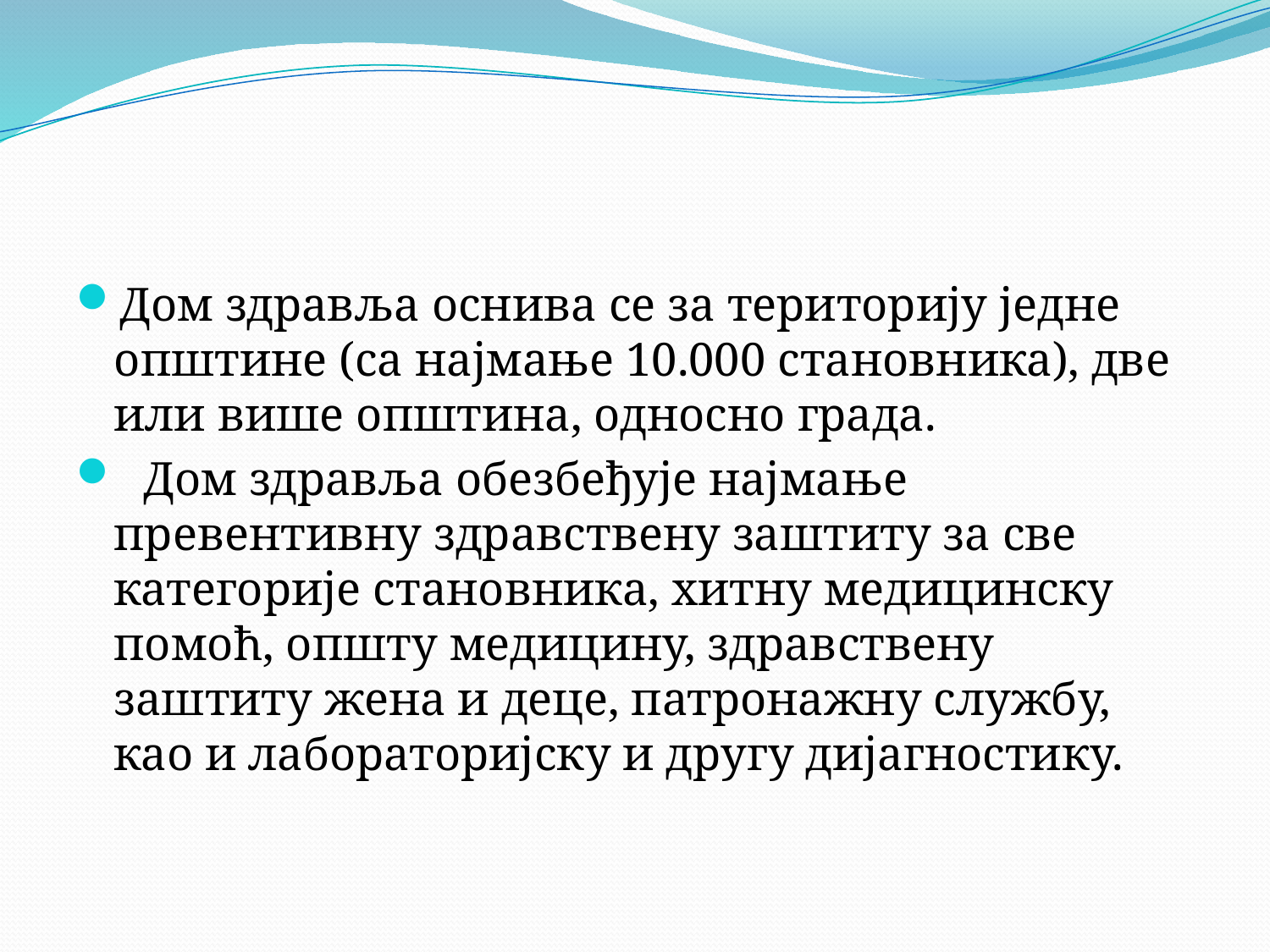

#
Дом здравља оснива се за територију једне општине (са најмање 10.000 становника), две или више општина, односно града.
  Дом здравља обезбеђује најмање превентивну здравствену заштиту за све категорије становника, хитну медицинску помоћ, општу медицину, здравствену заштиту жена и деце, патронажну службу, као и лабораторијску и другу дијагностику.